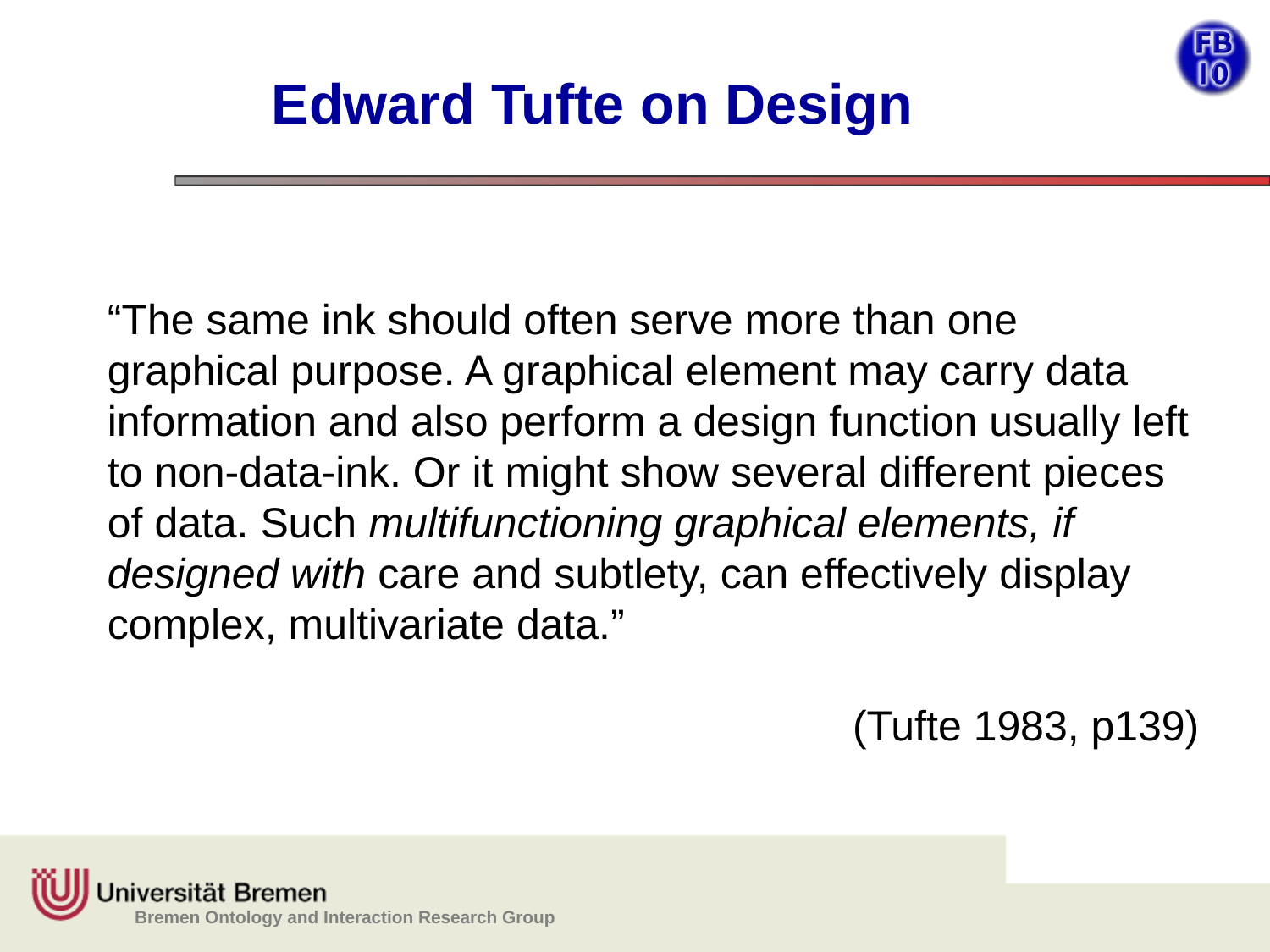

# Edward Tufte on Design
“The same ink should often serve more than one graphical purpose. A graphical element may carry data information and also perform a design function usually left to non-data-ink. Or it might show several different pieces of data. Such multifunctioning graphical elements, if designed with care and subtlety, can effectively display complex, multivariate data.”

(Tufte 1983, p139)